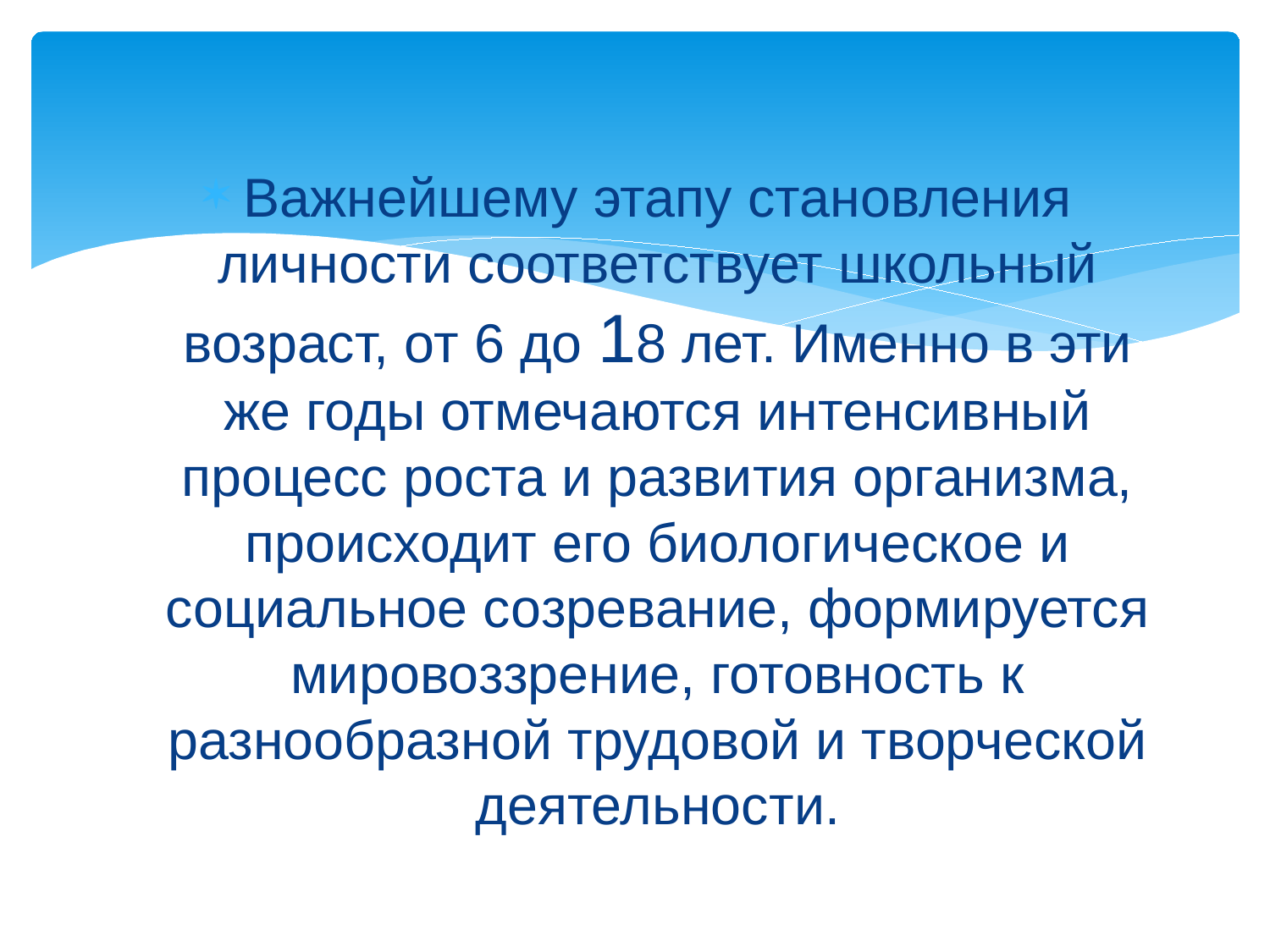

Важнейшему этапу становления личности соответствует школьный возраст, от 6 до 18 лет. Именно в эти же годы отмечаются интенсивный процесс роста и развития организма, происходит его биологическое и социальное созревание, формируется мировоззрение, готовность к разнообразной трудовой и творческой деятельности.

#